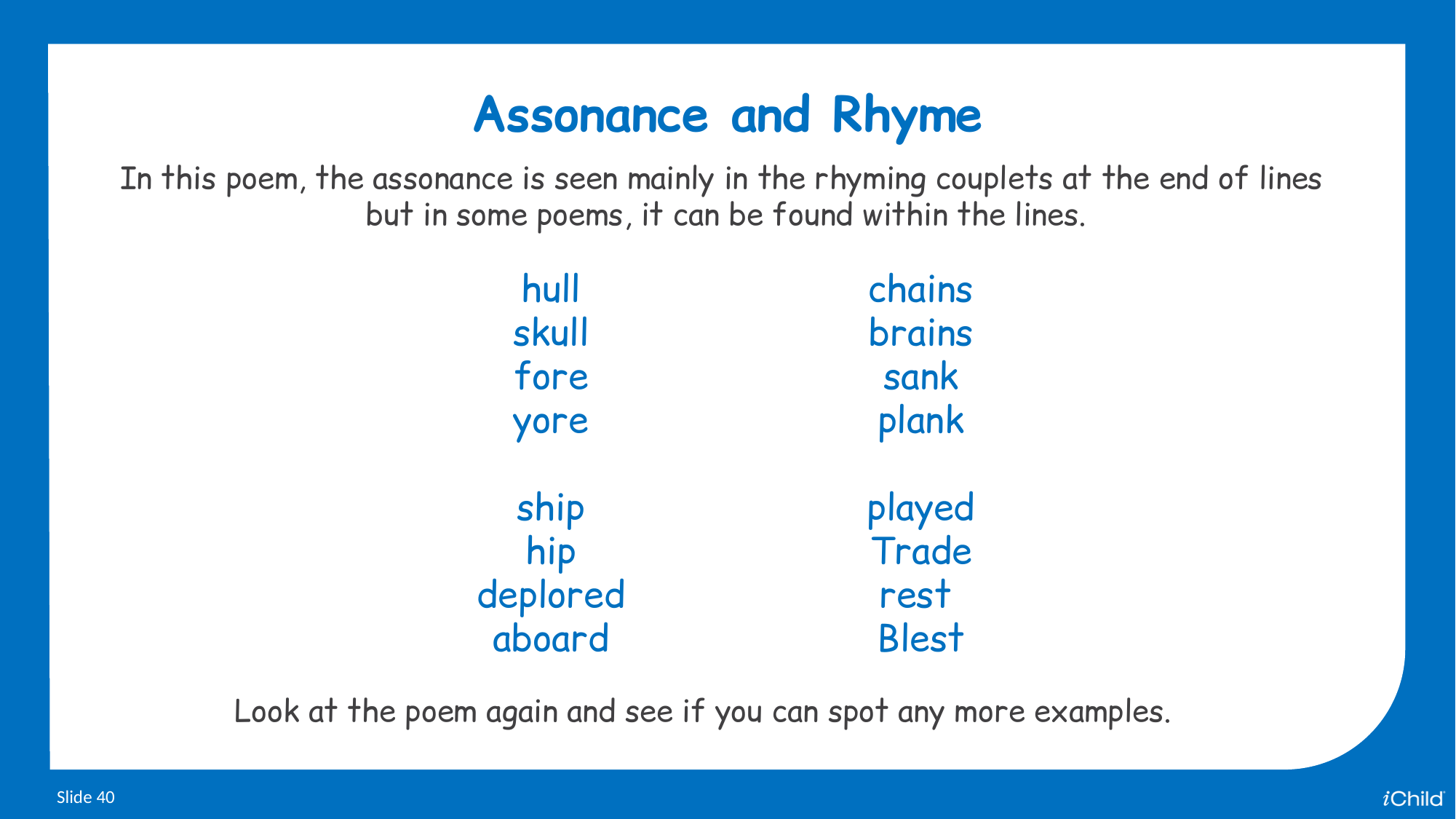

Assonance and Rhyme
In this poem, the assonance is seen mainly in the rhyming couplets at the end of lines
but in some poems, it can be found within the lines.
hull
skull
fore
yore

ship
hip
deplored
aboard
chains
brains
sank
plank

played
Trade
rest
Blest
Look at the poem again and see if you can spot any more examples.
Slide 40